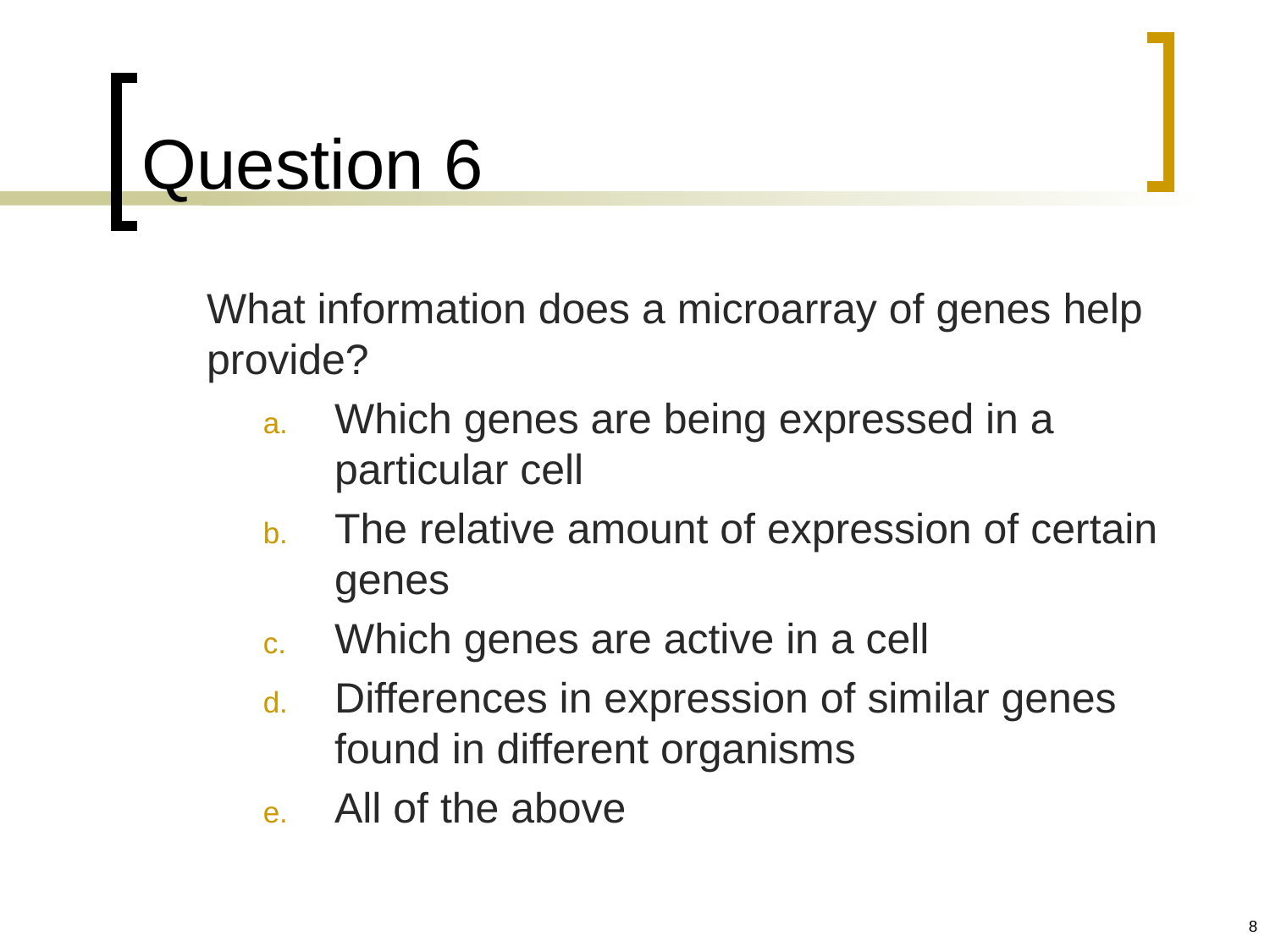

# Question 6
	What information does a microarray of genes help provide?
Which genes are being expressed in a particular cell
The relative amount of expression of certain genes
Which genes are active in a cell
Differences in expression of similar genes found in different organisms
All of the above